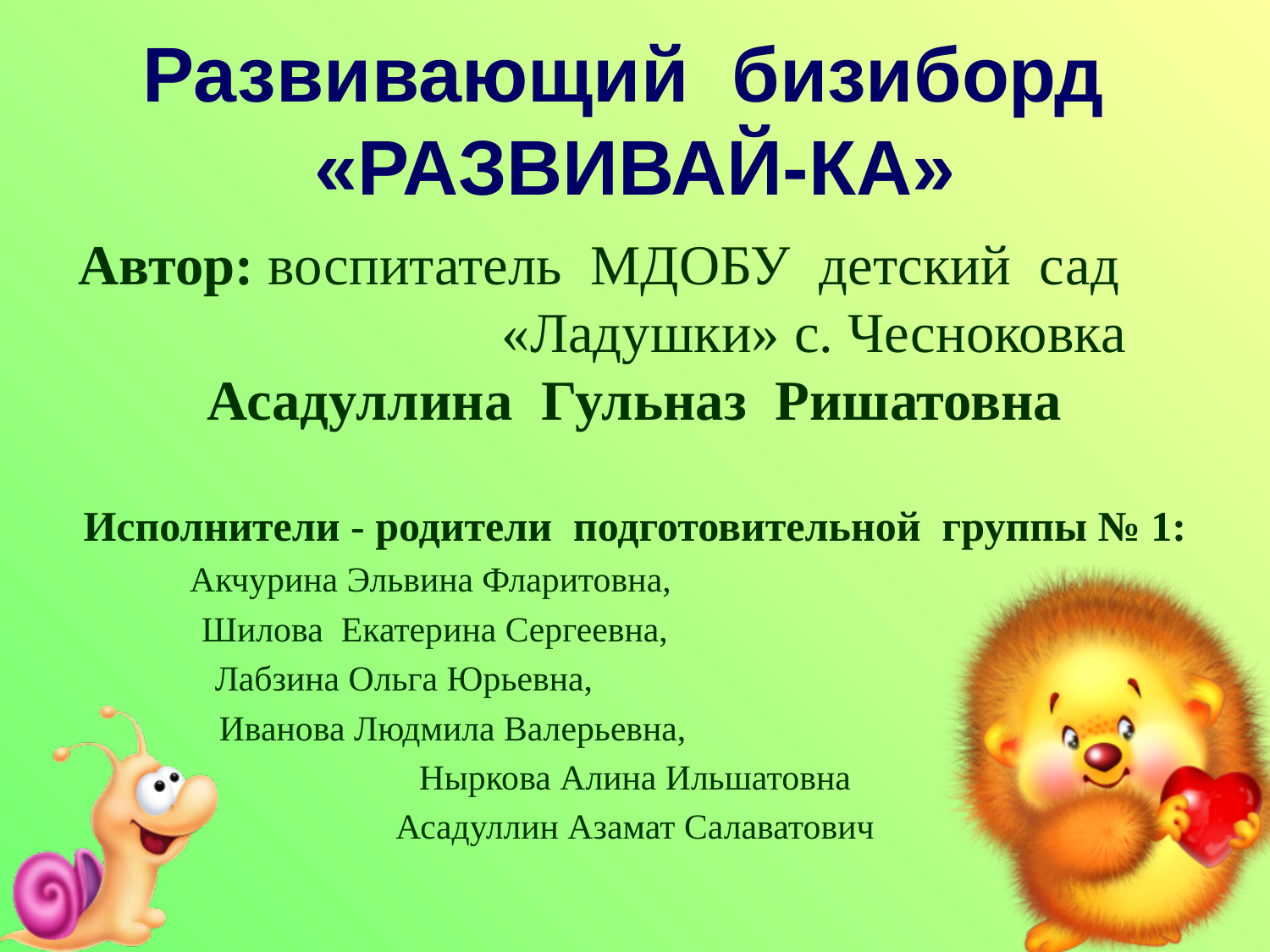

# Развивающий  бизиборд «РАЗВИВАЙ-КА»
Автор: воспитатель  МДОБУ  детский  сад                            «Ладушки» с. Чесноковка
Асадуллина  Гульназ  Ришатовна

Исполнители - родители  подготовительной  группы № 1:
Акчурина Эльвина Фларитовна,
Шилова  Екатерина Сергеевна,
Лабзина Ольга Юрьевна,
Иванова Людмила Валерьевна,
Ныркова Алина Ильшатовна
Асадуллин Азамат Салаватович